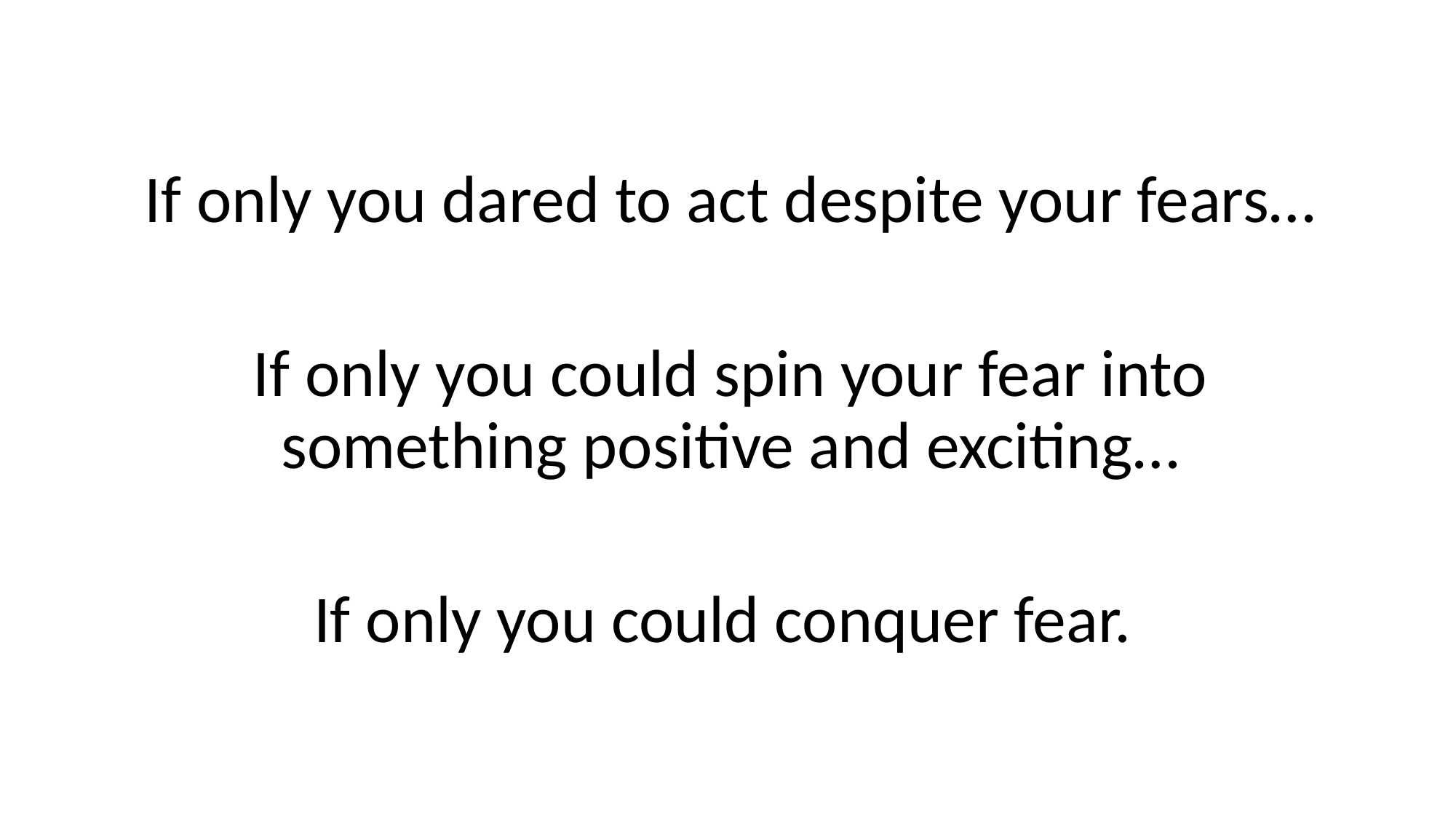

If only you dared to act despite your fears…

If only you could spin your fear into something positive and exciting…

If only you could conquer fear.